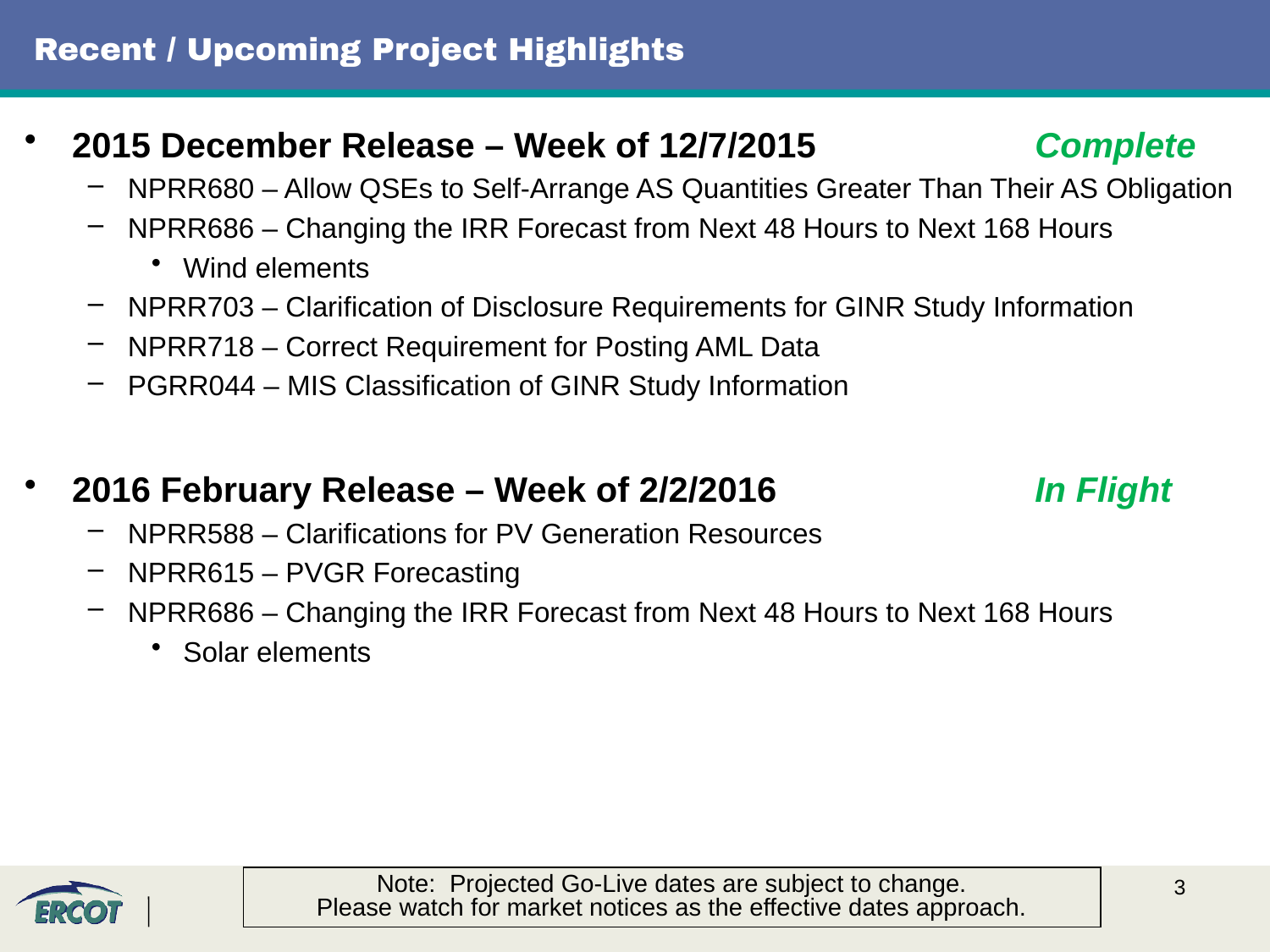

# Recent / Upcoming Project Highlights
2015 December Release – Week of 12/7/2015	 Complete
NPRR680 – Allow QSEs to Self-Arrange AS Quantities Greater Than Their AS Obligation
NPRR686 – Changing the IRR Forecast from Next 48 Hours to Next 168 Hours
Wind elements
NPRR703 – Clarification of Disclosure Requirements for GINR Study Information
NPRR718 – Correct Requirement for Posting AML Data
PGRR044 – MIS Classification of GINR Study Information

2016 February Release – Week of 2/2/2016	 In Flight
NPRR588 – Clarifications for PV Generation Resources
NPRR615 – PVGR Forecasting
NPRR686 – Changing the IRR Forecast from Next 48 Hours to Next 168 Hours
Solar elements

Note:  Projected Go-Live dates are subject to change.
Please watch for market notices as the effective dates approach.